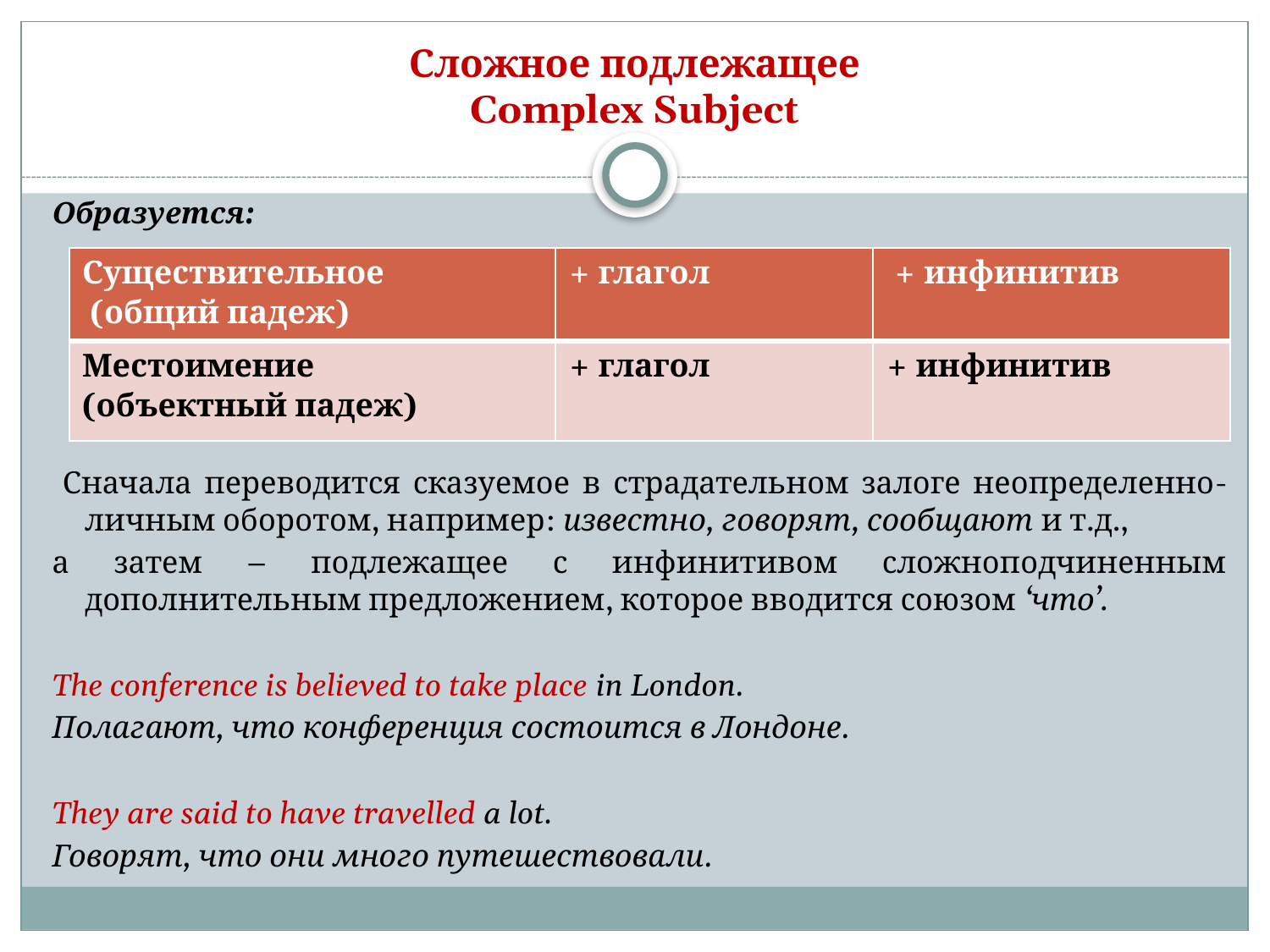

# Сложное подлежащее Complex Subject
Образуется:

 Сначала переводится сказуемое в страдательном залоге неопределенно-личным оборотом, например: известно, говорят, сообщают и т.д.,
а затем – подлежащее с инфинитивом сложноподчиненным дополнительным предложением, которое вводится союзом ‘что’.

The conference is believed to take place in London.
Полагают, что конференция состоится в Лондоне.

They are said to have travelled a lot.
Говорят, что они много путешествовали.

| Существительное (общий падеж) | + глагол | + инфинитив |
| --- | --- | --- |
| Местоимение (объектный падеж) | + глагол | + инфинитив |